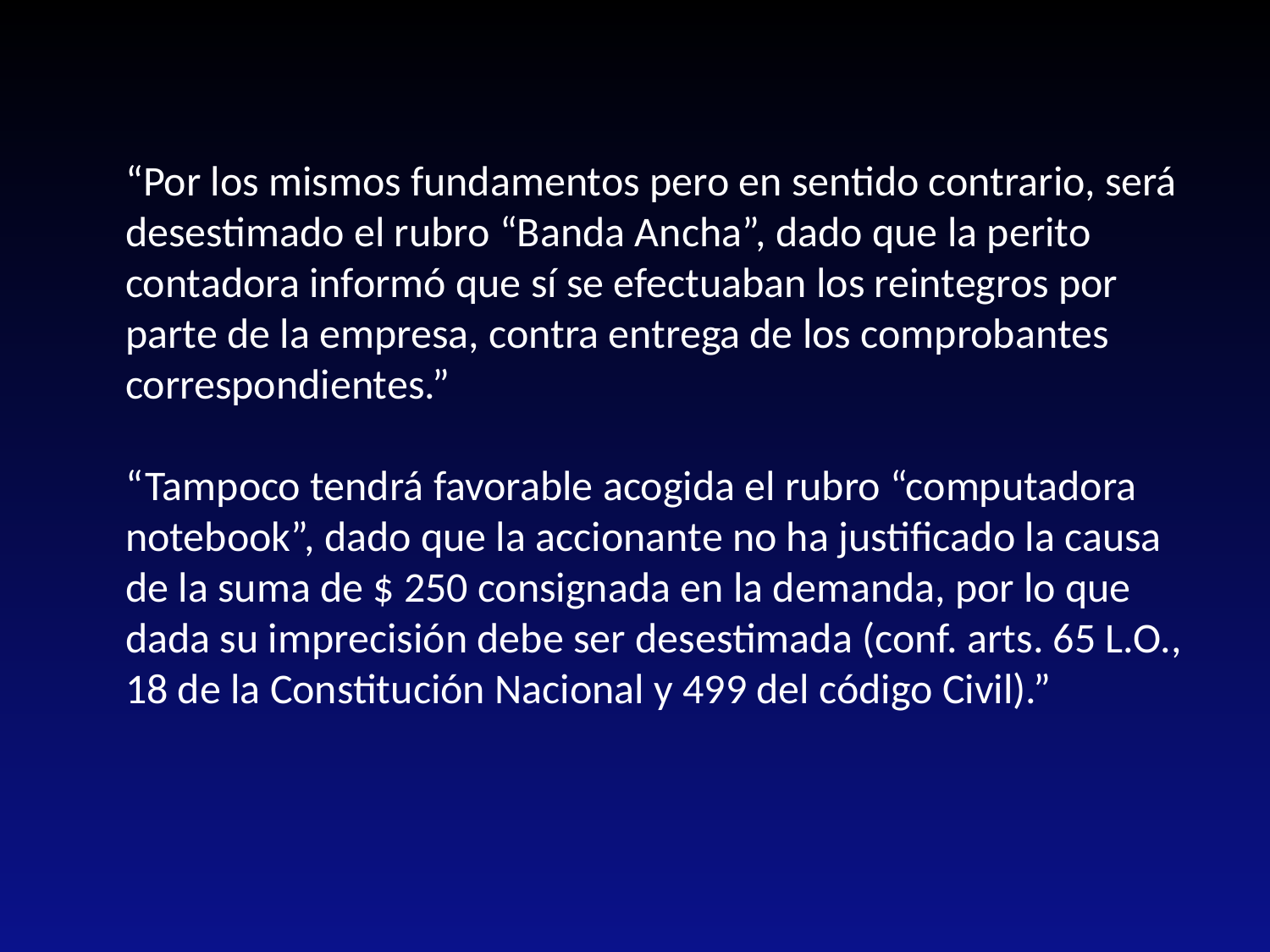

“Por los mismos fundamentos pero en sentido contrario, será desestimado el rubro “Banda Ancha”, dado que la perito contadora informó que sí se efectuaban los reintegros por parte de la empresa, contra entrega de los comprobantes correspondientes.”
“Tampoco tendrá favorable acogida el rubro “computadora notebook”, dado que la accionante no ha justificado la causa de la suma de $ 250 consignada en la demanda, por lo que dada su imprecisión debe ser desestimada (conf. arts. 65 L.O., 18 de la Constitución Nacional y 499 del código Civil).”